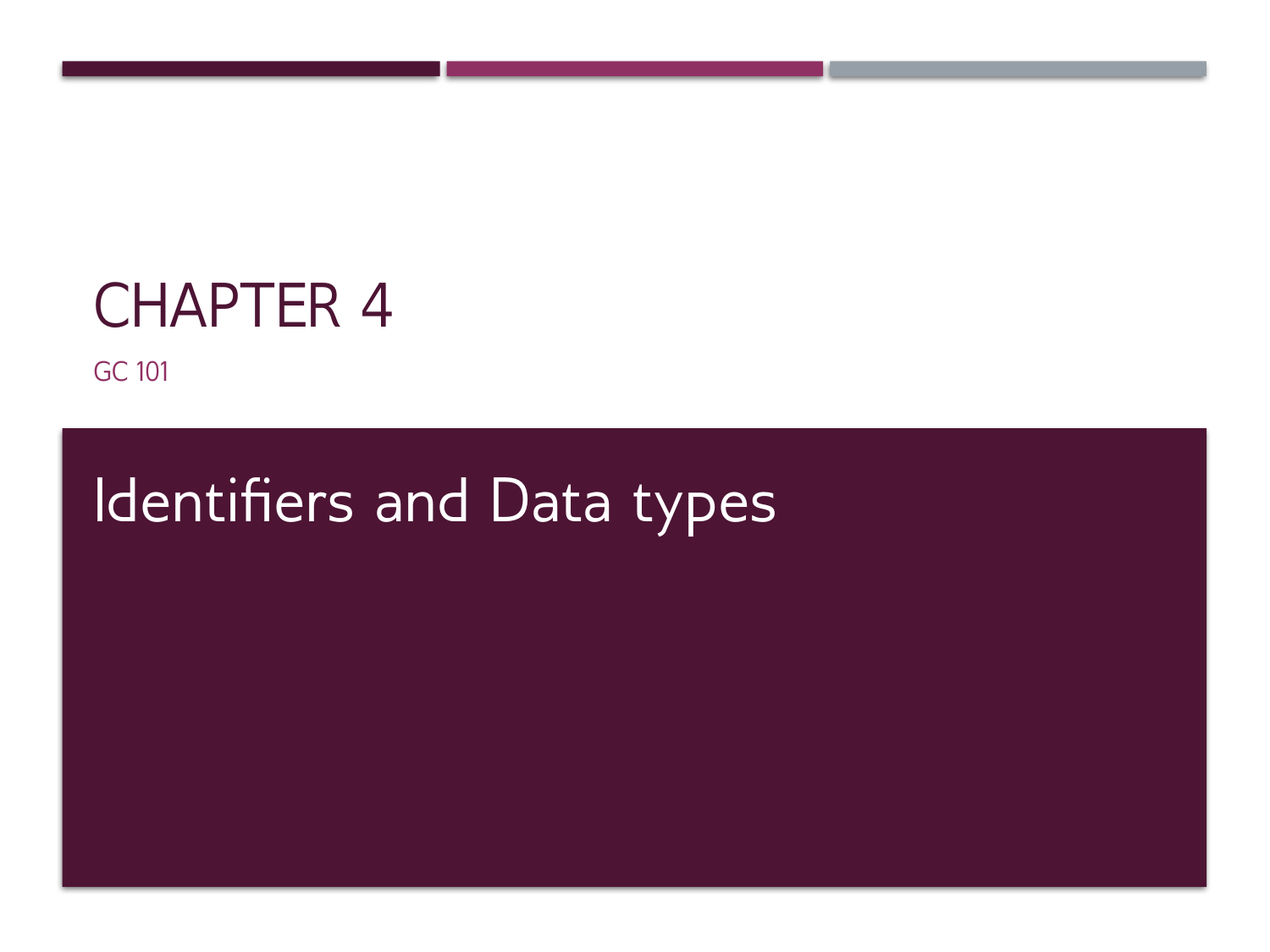

# Chapter 4
GC 101
Identifiers and Data types